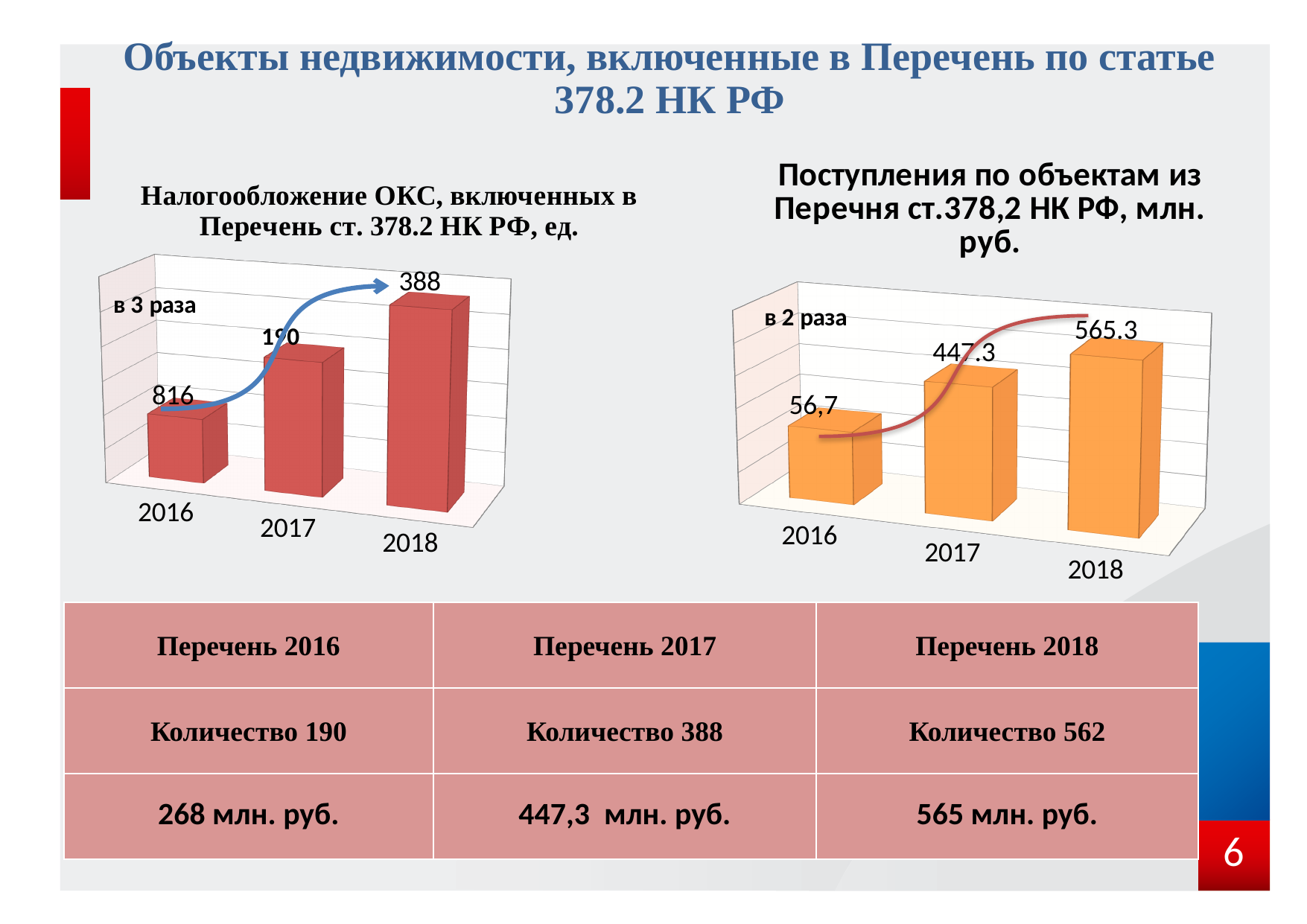

# Объекты недвижимости, включенные в Перечень по статье 378.2 НК РФ

[unsupported chart]

[unsupported chart]

| Перечень 2016 | Перечень 2017 | Перечень 2018 |
| --- | --- | --- |
| Количество 190 | Количество 388 | Количество 562 |
| 268 млн. руб. | 447,3 млн. руб. | 565 млн. руб. |

6